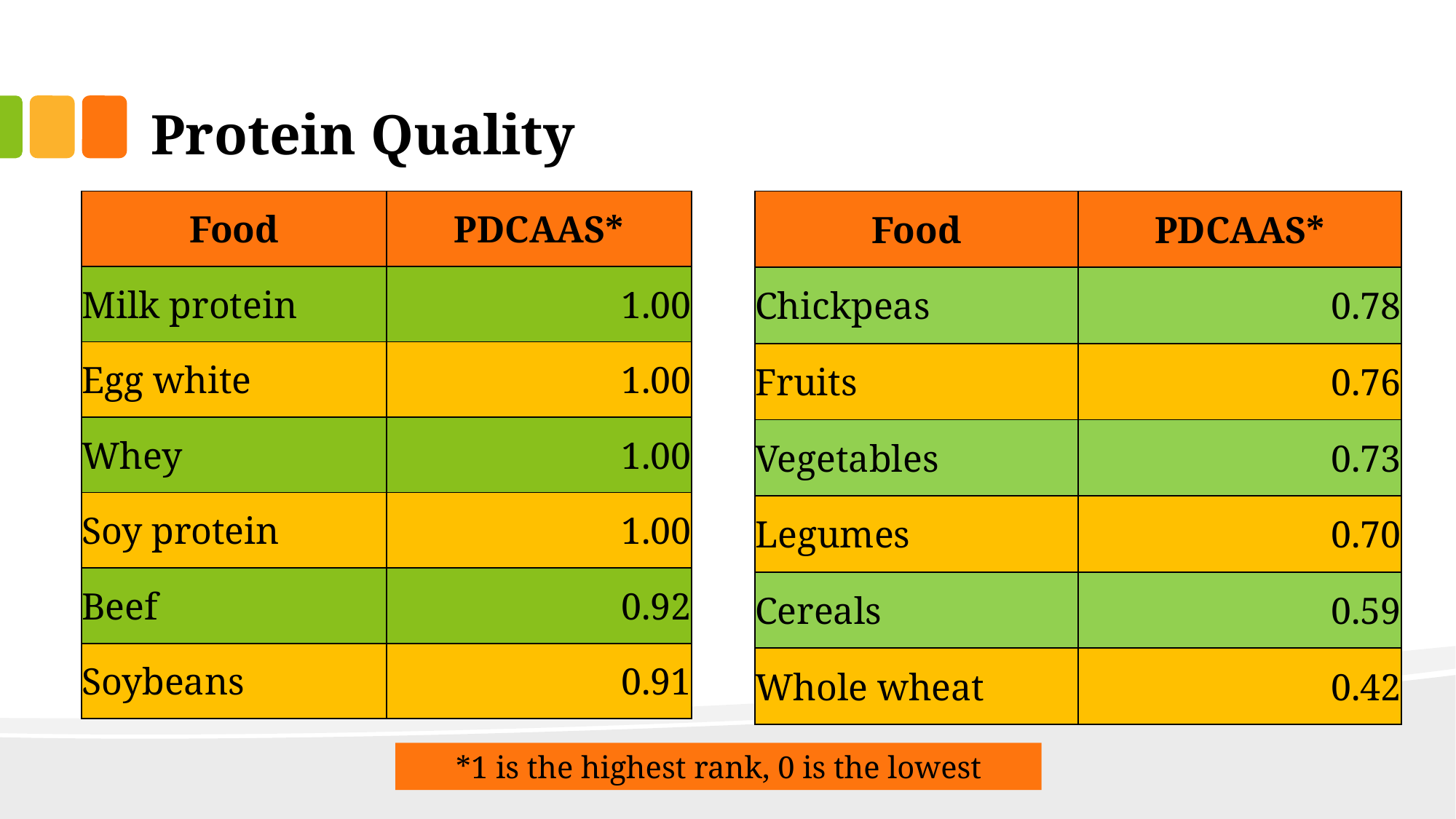

# Protein Quality
| Food | PDCAAS\* |
| --- | --- |
| Chickpeas | 0.78 |
| Fruits | 0.76 |
| Vegetables | 0.73 |
| Legumes | 0.70 |
| Cereals | 0.59 |
| Whole wheat | 0.42 |
| Food | PDCAAS\* |
| --- | --- |
| Milk protein | 1.00 |
| Egg white | 1.00 |
| Whey | 1.00 |
| Soy protein | 1.00 |
| Beef | 0.92 |
| Soybeans | 0.91 |
*1 is the highest rank, 0 is the lowest